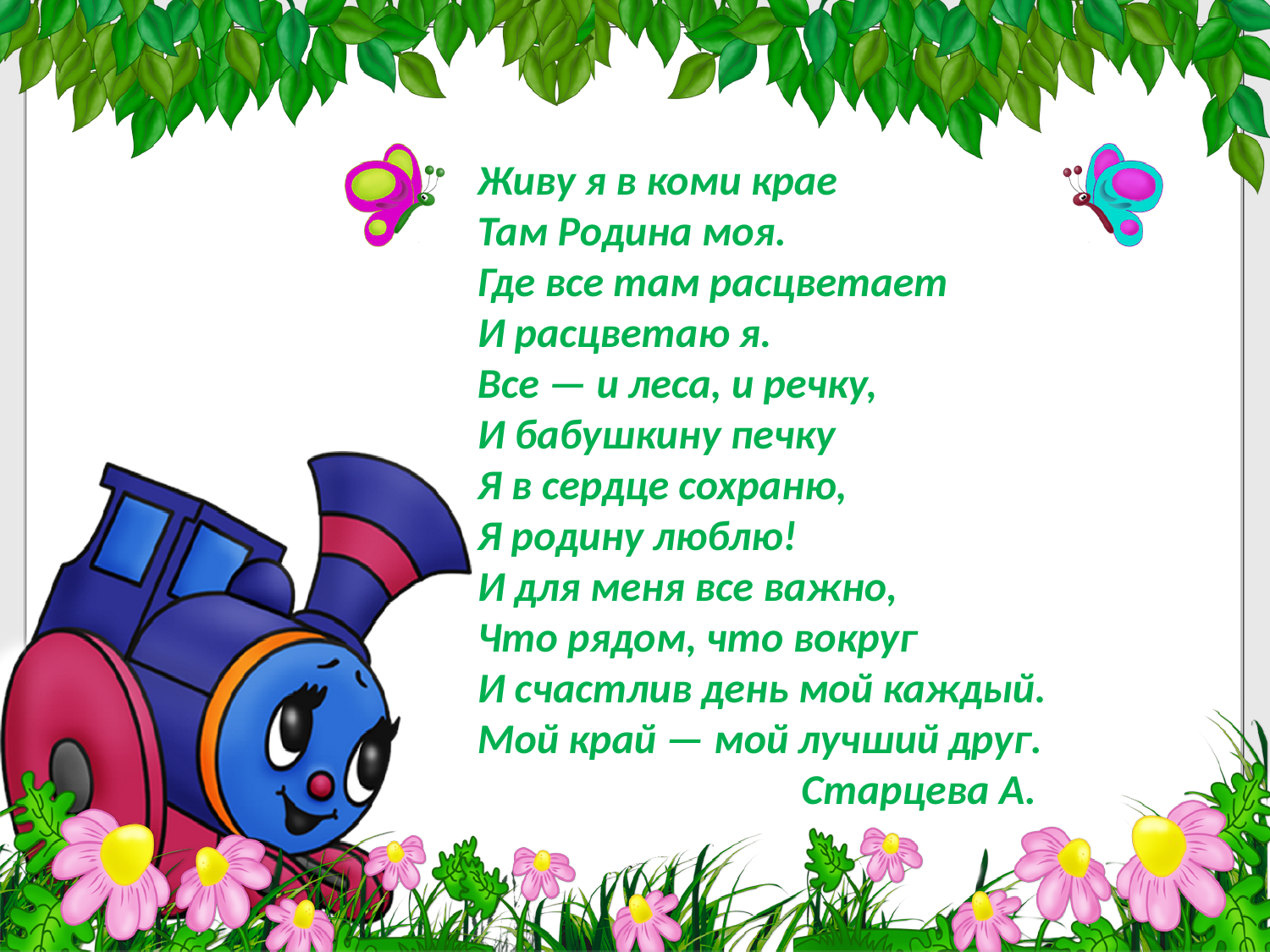

Живу я в коми крае
Там Родина моя.
Где все там расцветает
И расцветаю я.
Все — и леса, и речку,
И бабушкину печку
Я в сердце сохраню,
Я родину люблю!
И для меня все важно,
Что рядом, что вокруг
И счастлив день мой каждый.
Мой край — мой лучший друг.
                                  Старцева А.